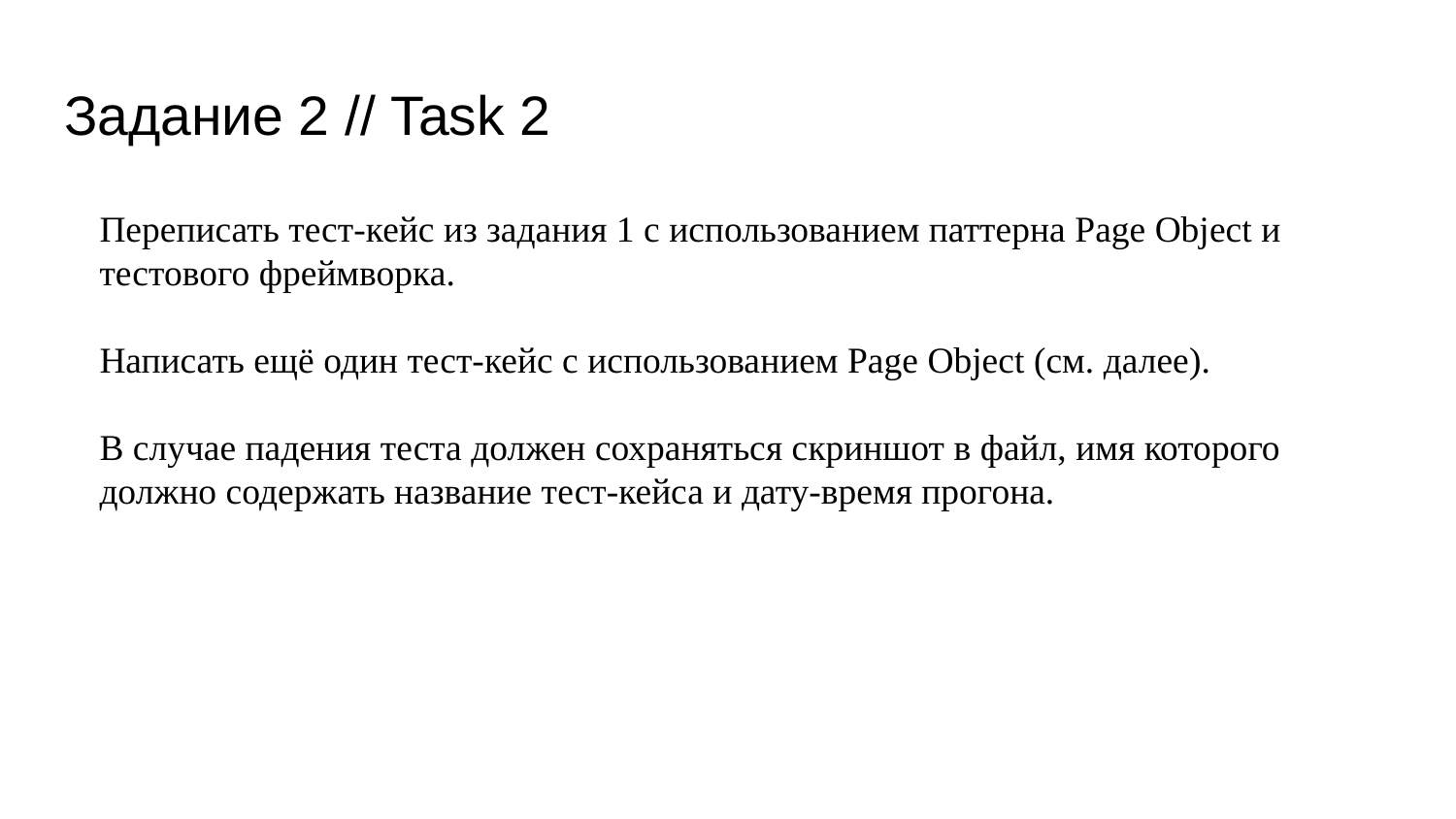

# Задание 2 // Task 2
Переписать тест-кейс из задания 1 с использованием паттерна Page Object и тестового фреймворка.

Написать ещё один тест-кейс с использованием Page Object (см. далее).

В случае падения теста должен сохраняться скриншот в файл, имя которого должно содержать название тест-кейса и дату-время прогона.